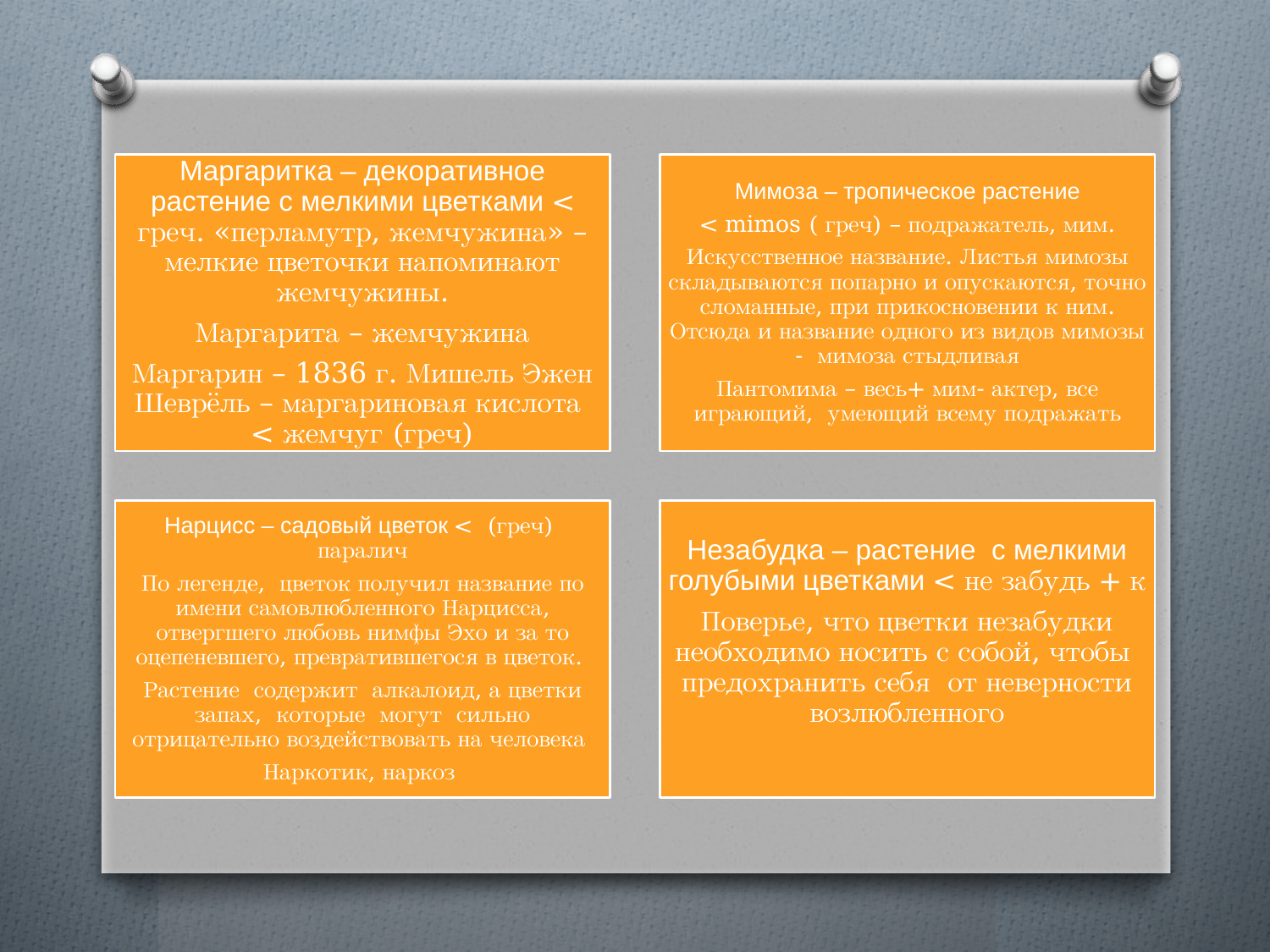

Маргаритка – декоративное растение с мелкими цветками < греч. «перламутр, жемчужина» – мелкие цветочки напоминают жемчужины.
Маргарита – жемчужина
Маргарин – 1836 г. Мишель Эжен Шеврёль – маргариновая кислота  < жемчуг (греч)
Мимоза – тропическое растение
< mimos ( греч) – подражатель, мим.
Искусственное название. Листья мимозы складываются попарно и опускаются, точно сломанные, при прикосновении к ним. Отсюда и название одного из видов мимозы -  мимоза стыдливая
Пантомима – весь+ мим- актер, все играющий,  умеющий всему подражать
Нарцисс – садовый цветок <  (греч)  паралич
По легенде,  цветок получил название по имени самовлюбленного Нарцисса, отвергшего любовь нимфы Эхо и за то оцепеневшего, превратившегося в цветок.
Растение  содержит  алкалоид, а цветки запах,  которые  могут  сильно отрицательно воздействовать на человека
Наркотик, наркоз
Незабудка – растение  с мелкими голубыми цветками < не забудь + к
Поверье, что цветки незабудки необходимо носить с собой, чтобы  предохранить себя  от неверности возлюбленного